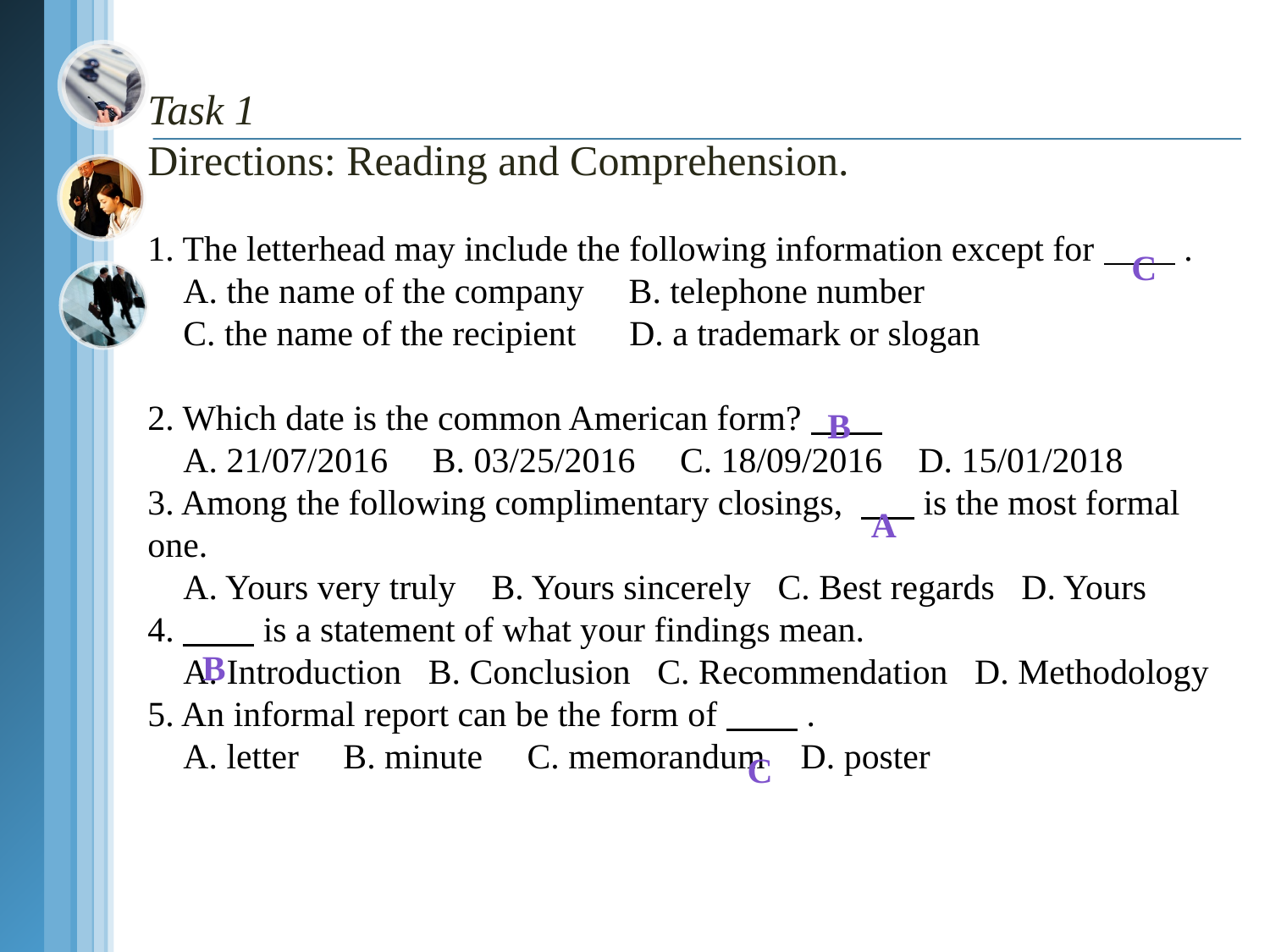

Task 1
Directions: Reading and Comprehension.

1. The letterhead may include the following information except for          .
    A. the name of the company     B. telephone number
    C. the name of the recipient      D. a trademark or slogan
2. Which date is the common American form?
    A. 21/07/2016     B. 03/25/2016     C. 18/09/2016    D. 15/01/2018
3. Among the following complimentary closings,         is the most formal one.
    A. Yours very truly    B. Yours sincerely   C. Best regards   D. Yours
4.          is a statement of what your findings mean.
    A. Introduction   B. Conclusion   C. Recommendation   D. Methodology
5. An informal report can be the form of          .
    A. letter     B. minute     C. memorandum    D. poster

C
B
A
B
C